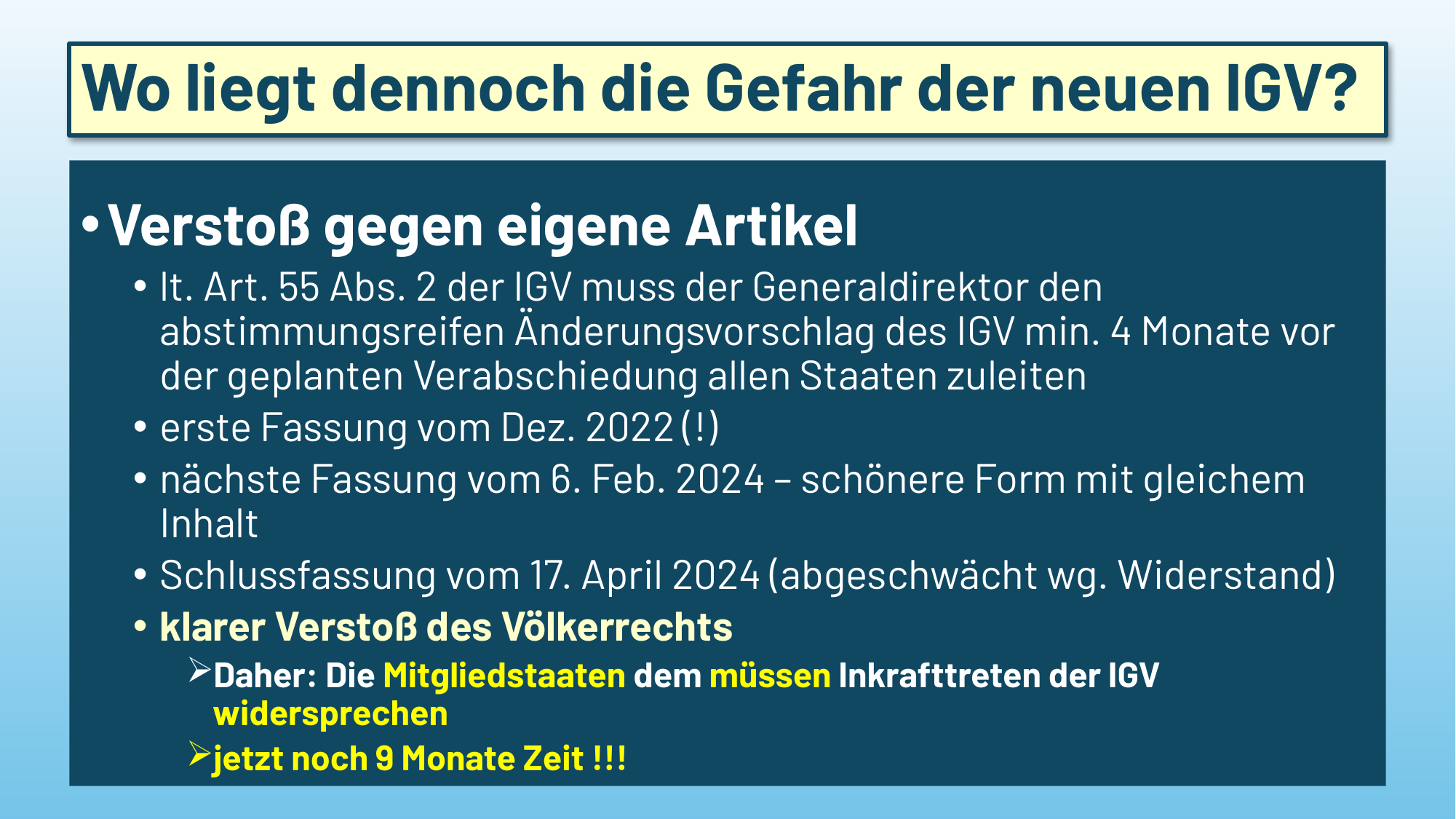

# Wo liegt dennoch die Gefahr der neuen IGV?

Verstoß gegen eigene Artikel
lt. Art. 55 Abs. 2 der IGV muss der Generaldirektor den abstimmungsreifen Änderungsvorschlag des IGV min. 4 Monate vor der geplanten Verabschiedung allen Staaten zuleiten
erste Fassung vom Dez. 2022 (!)
nächste Fassung vom 6. Feb. 2024 – schönere Form mit gleichem Inhalt
Schlussfassung vom 17. April 2024 (abgeschwächt wg. Widerstand)
klarer Verstoß des Völkerrechts
Daher: Die Mitgliedstaaten dem müssen Inkrafttreten der IGV widersprechen
jetzt noch 9 Monate Zeit !!!